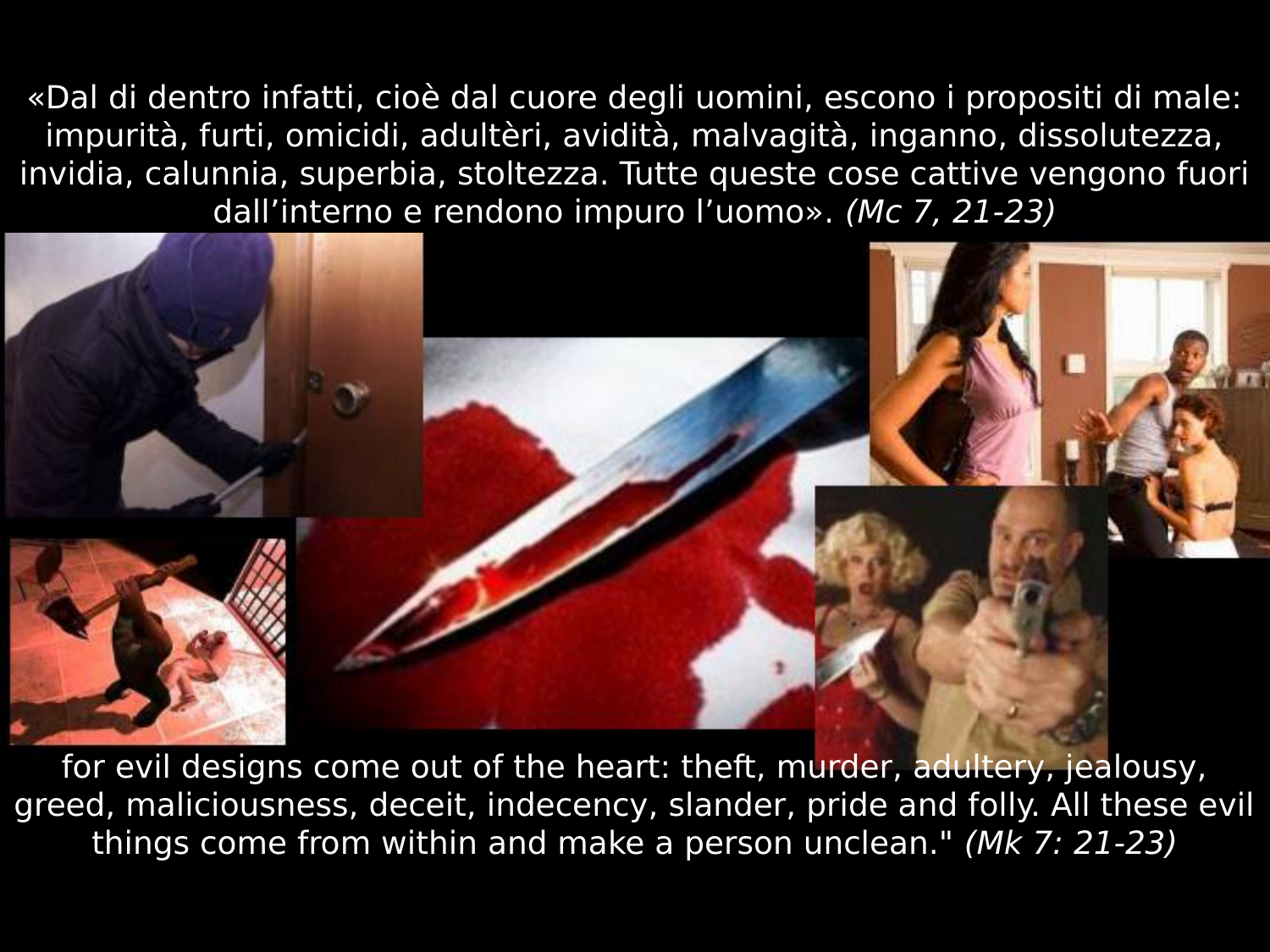

# «Dal di dentro infatti, cioè dal cuore degli uomini, escono i propositi di male: impurità, furti, omicidi, adultèri, avidità, malvagità, inganno, dissolutezza, invidia, calunnia, superbia, stoltezza. Tutte queste cose cattive vengono fuori dall’interno e rendono impuro l’uomo». (Mc 7, 21-23)
for evil designs come out of the heart: theft, murder, adultery, jealousy, greed, maliciousness, deceit, indecency, slander, pride and folly. All these evil things come from within and make a person unclean." (Mk 7: 21-23)